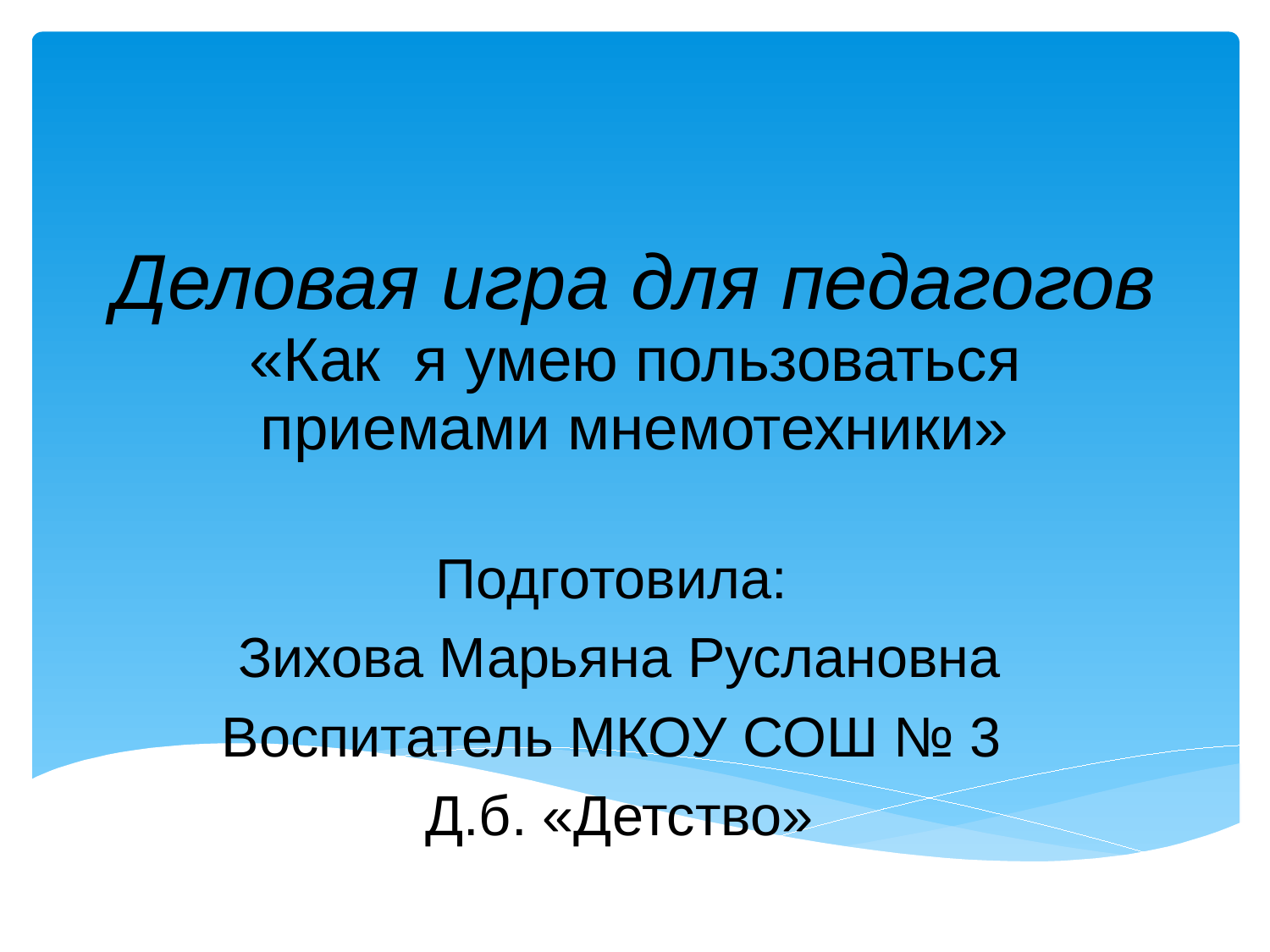

# Деловая игра для педагогов «Как  я умею пользоваться приемами мнемотехники»
Подготовила:
Зихова Марьяна Руслановна
Воспитатель МКОУ СОШ № 3
Д.б. «Детство»